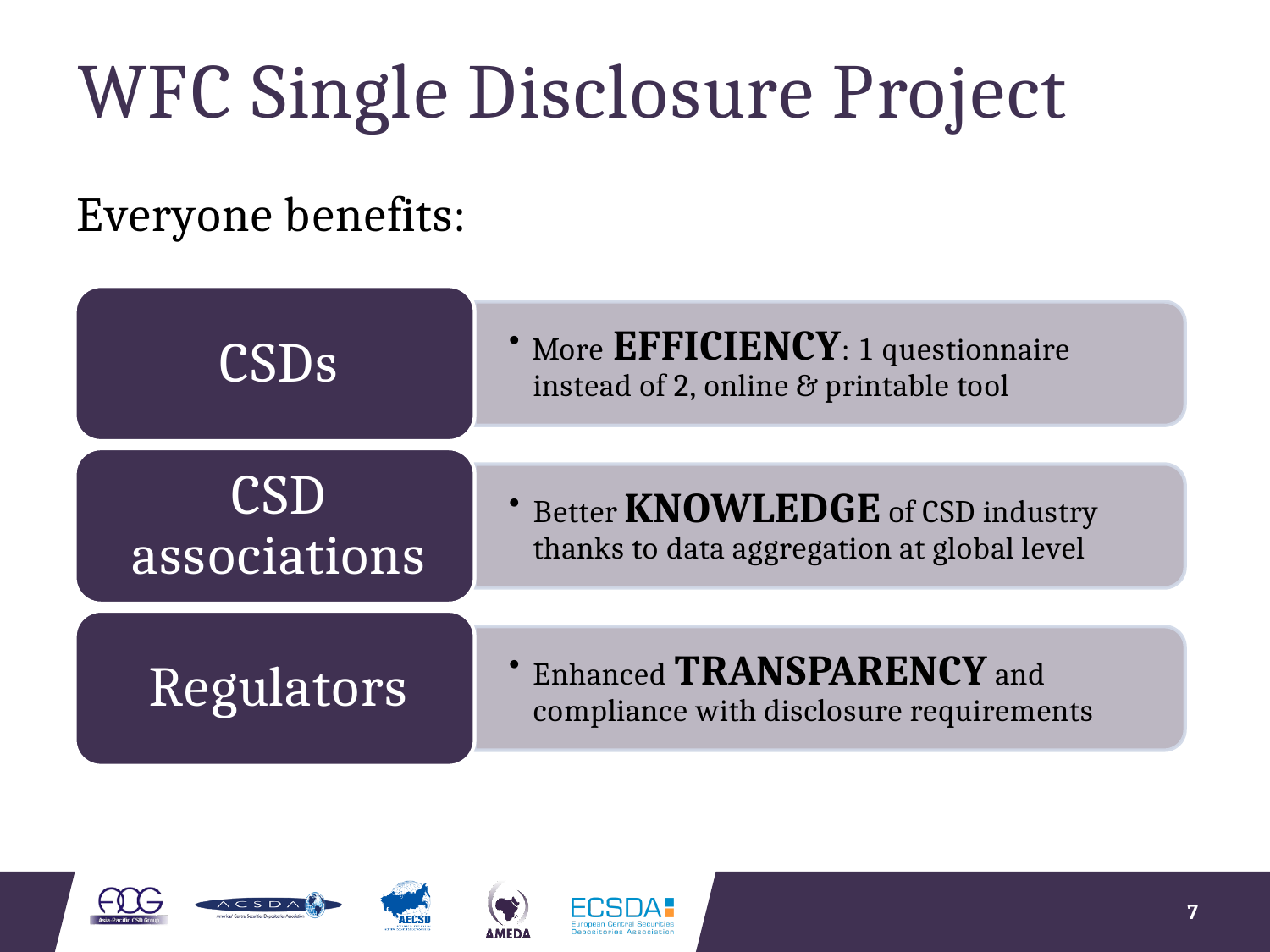

# WFC Single Disclosure Project
Everyone benefits:
More EFFICIENCY: 1 questionnaire instead of 2, online & printable tool
CSDs
Better KNOWLEDGE of CSD industry thanks to data aggregation at global level
CSD associations
Enhanced TRANSPARENCY and compliance with disclosure requirements
Regulators
7